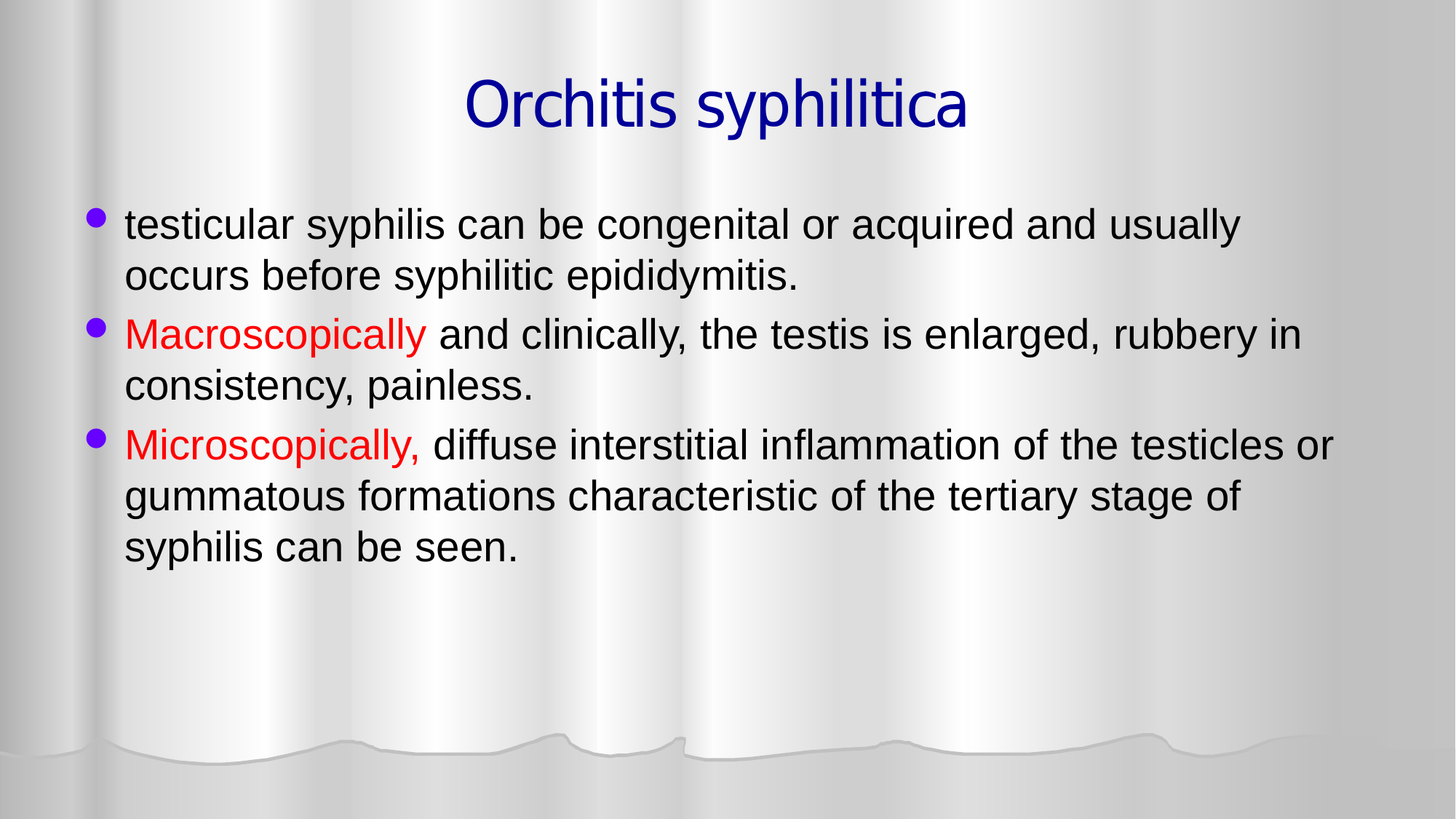

# Orchitis syphilitica
testicular syphilis can be congenital or acquired and usually occurs before syphilitic epididymitis.
Macroscopically and clinically, the testis is enlarged, rubbery in consistency, painless.
Microscopically, diffuse interstitial inflammation of the testicles or gummatous formations characteristic of the tertiary stage of syphilis can be seen.